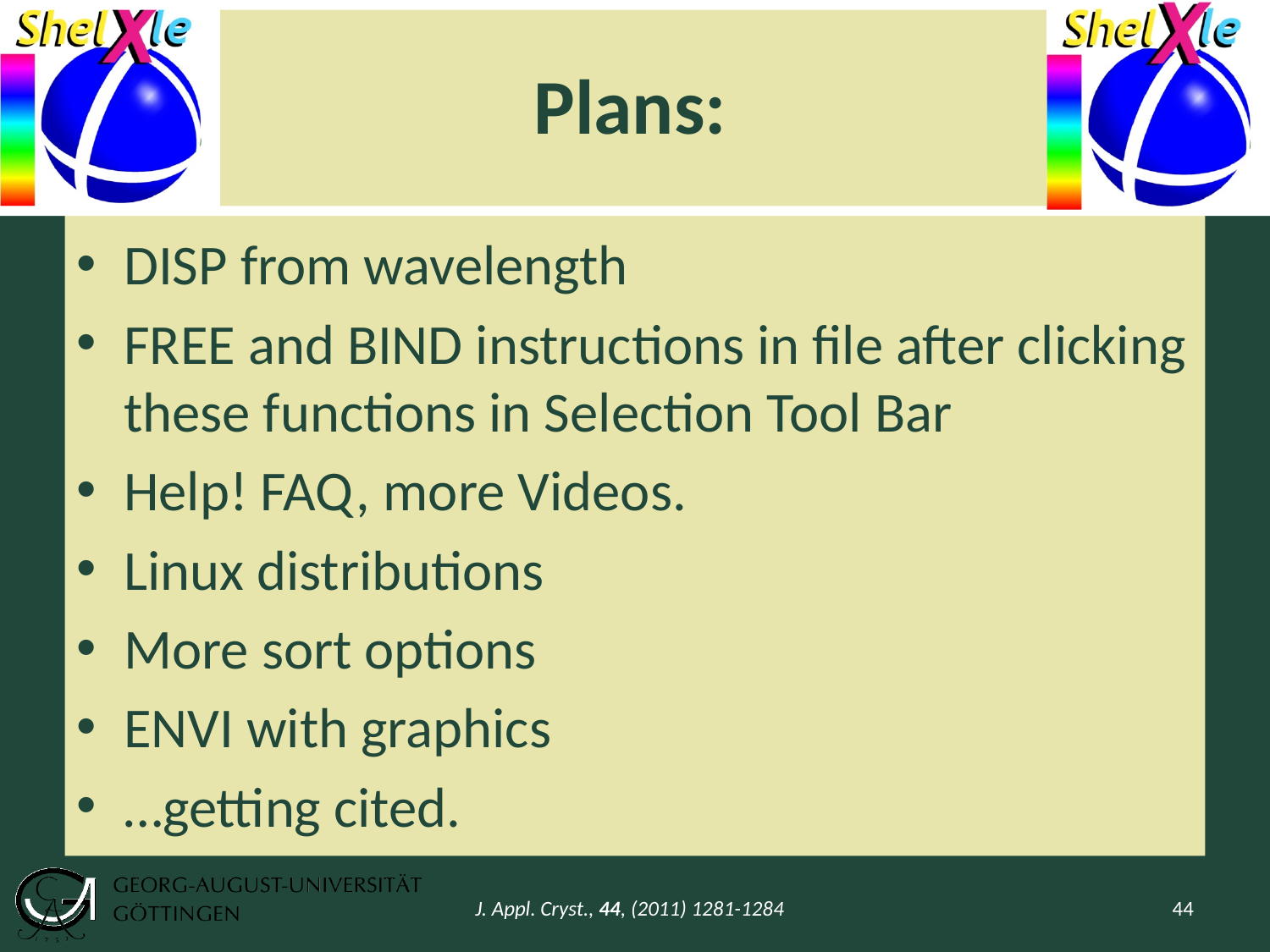

# Plans:
DISP from wavelength
FREE and BIND instructions in file after clicking these functions in Selection Tool Bar
Help! FAQ, more Videos.
Linux distributions
More sort options
ENVI with graphics
…getting cited.
J. Appl. Cryst., 44, (2011) 1281-1284.
44